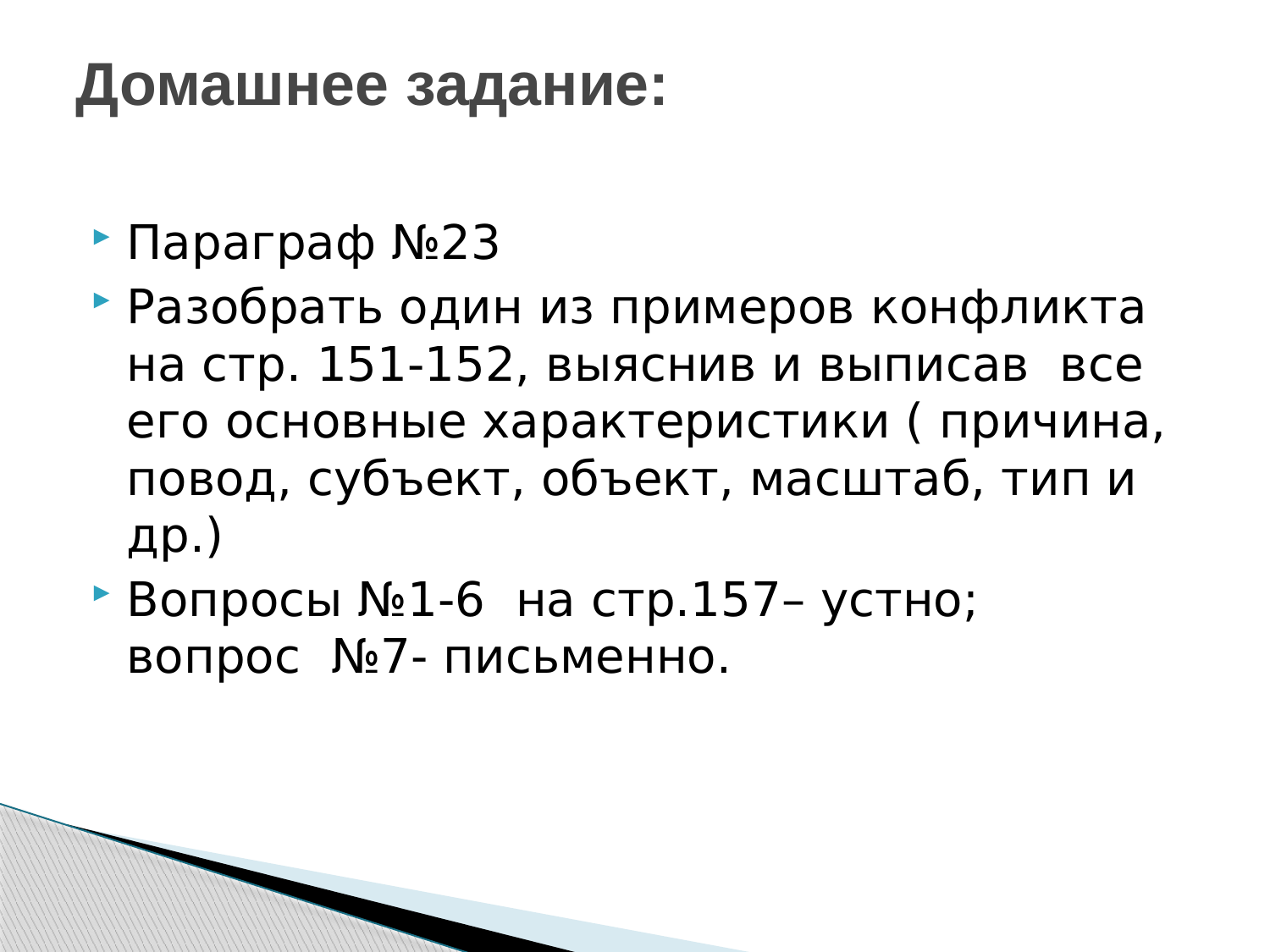

# Домашнее задание:
Параграф №23
Разобрать один из примеров конфликта на стр. 151-152, выяснив и выписав  все его основные характеристики ( причина, повод, субъект, объект, масштаб, тип и др.)
Вопросы №1-6  на стр.157– устно;
вопрос  №7- письменно.